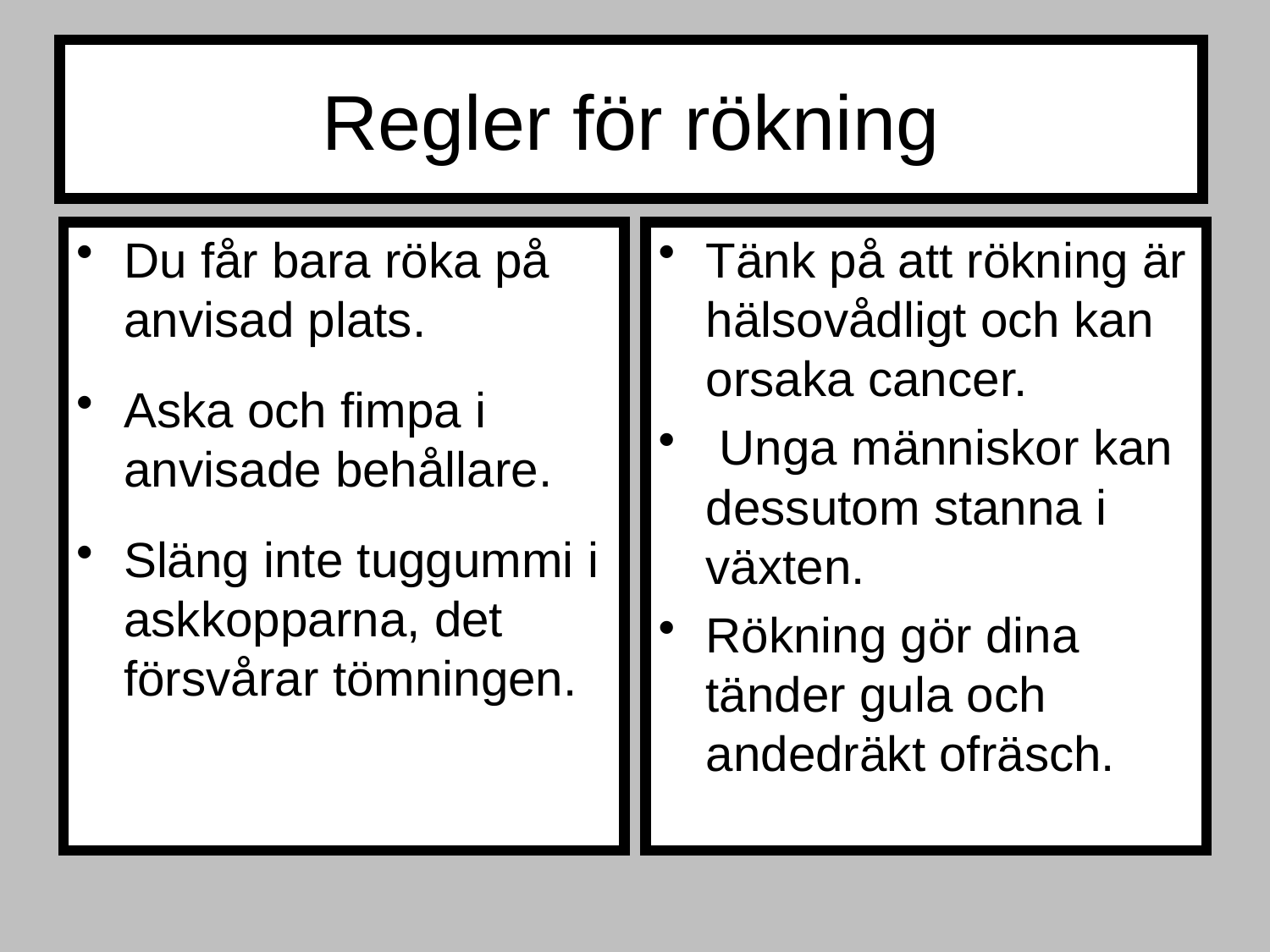

# Regler för rökning
Du får bara röka på anvisad plats.
Aska och fimpa i anvisade behållare.
Släng inte tuggummi i askkopparna, det försvårar tömningen.
Tänk på att rökning är hälsovådligt och kan orsaka cancer.
 Unga människor kan dessutom stanna i växten.
Rökning gör dina tänder gula och andedräkt ofräsch.